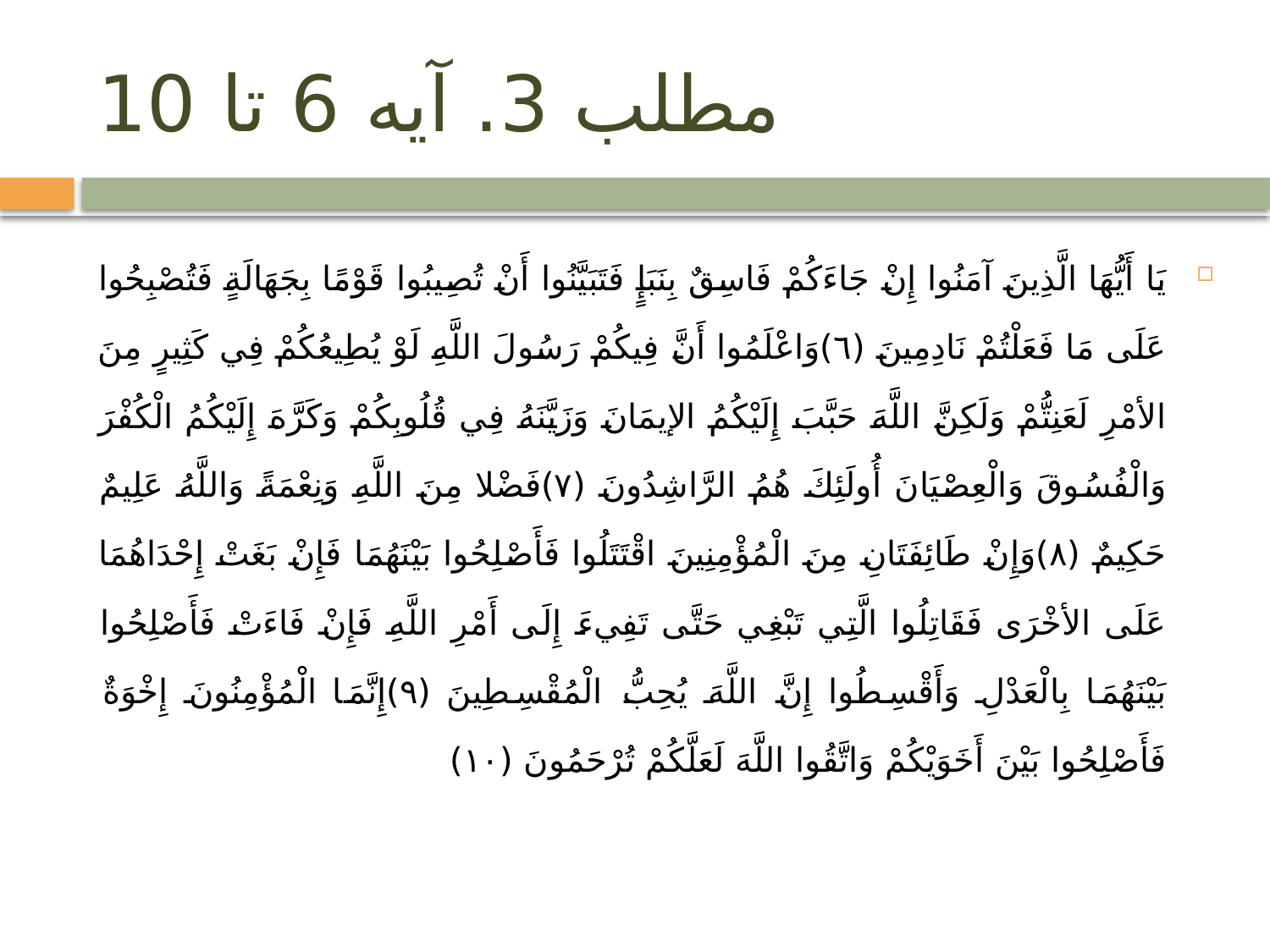

# مطلب 3. آیه 6 تا 10
يَا أَيُّهَا الَّذِينَ آمَنُوا إِنْ جَاءَكُمْ فَاسِقٌ بِنَبَإٍ فَتَبَيَّنُوا أَنْ تُصِيبُوا قَوْمًا بِجَهَالَةٍ فَتُصْبِحُوا عَلَى مَا فَعَلْتُمْ نَادِمِينَ (٦)وَاعْلَمُوا أَنَّ فِيكُمْ رَسُولَ اللَّهِ لَوْ يُطِيعُكُمْ فِي كَثِيرٍ مِنَ الأمْرِ لَعَنِتُّمْ وَلَكِنَّ اللَّهَ حَبَّبَ إِلَيْكُمُ الإيمَانَ وَزَيَّنَهُ فِي قُلُوبِكُمْ وَكَرَّهَ إِلَيْكُمُ الْكُفْرَ وَالْفُسُوقَ وَالْعِصْيَانَ أُولَئِكَ هُمُ الرَّاشِدُونَ (٧)فَضْلا مِنَ اللَّهِ وَنِعْمَةً وَاللَّهُ عَلِيمٌ حَكِيمٌ (٨)وَإِنْ طَائِفَتَانِ مِنَ الْمُؤْمِنِينَ اقْتَتَلُوا فَأَصْلِحُوا بَيْنَهُمَا فَإِنْ بَغَتْ إِحْدَاهُمَا عَلَى الأخْرَى فَقَاتِلُوا الَّتِي تَبْغِي حَتَّى تَفِيءَ إِلَى أَمْرِ اللَّهِ فَإِنْ فَاءَتْ فَأَصْلِحُوا بَيْنَهُمَا بِالْعَدْلِ وَأَقْسِطُوا إِنَّ اللَّهَ يُحِبُّ الْمُقْسِطِينَ (٩)إِنَّمَا الْمُؤْمِنُونَ إِخْوَةٌ فَأَصْلِحُوا بَيْنَ أَخَوَيْكُمْ وَاتَّقُوا اللَّهَ لَعَلَّكُمْ تُرْحَمُونَ (١٠)